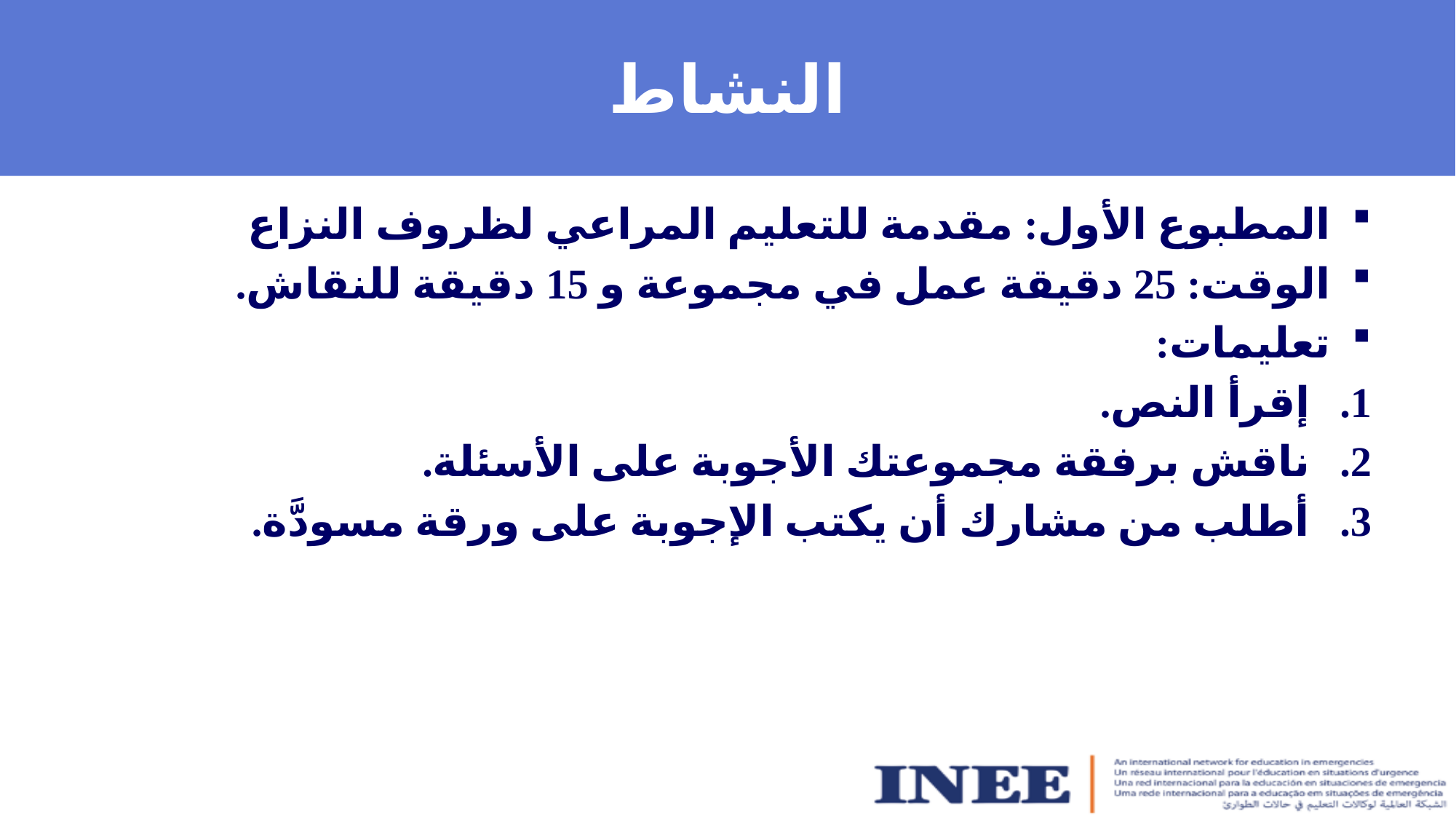

# النشاط
المطبوع الأول: مقدمة للتعليم المراعي لظروف النزاع
الوقت: 25 دقيقة عمل في مجموعة و 15 دقيقة للنقاش.
تعليمات:
إقرأ النص.
ناقش برفقة مجموعتك الأجوبة على الأسئلة.
أطلب من مشارك أن يكتب الإجوبة على ورقة مسودَّة.